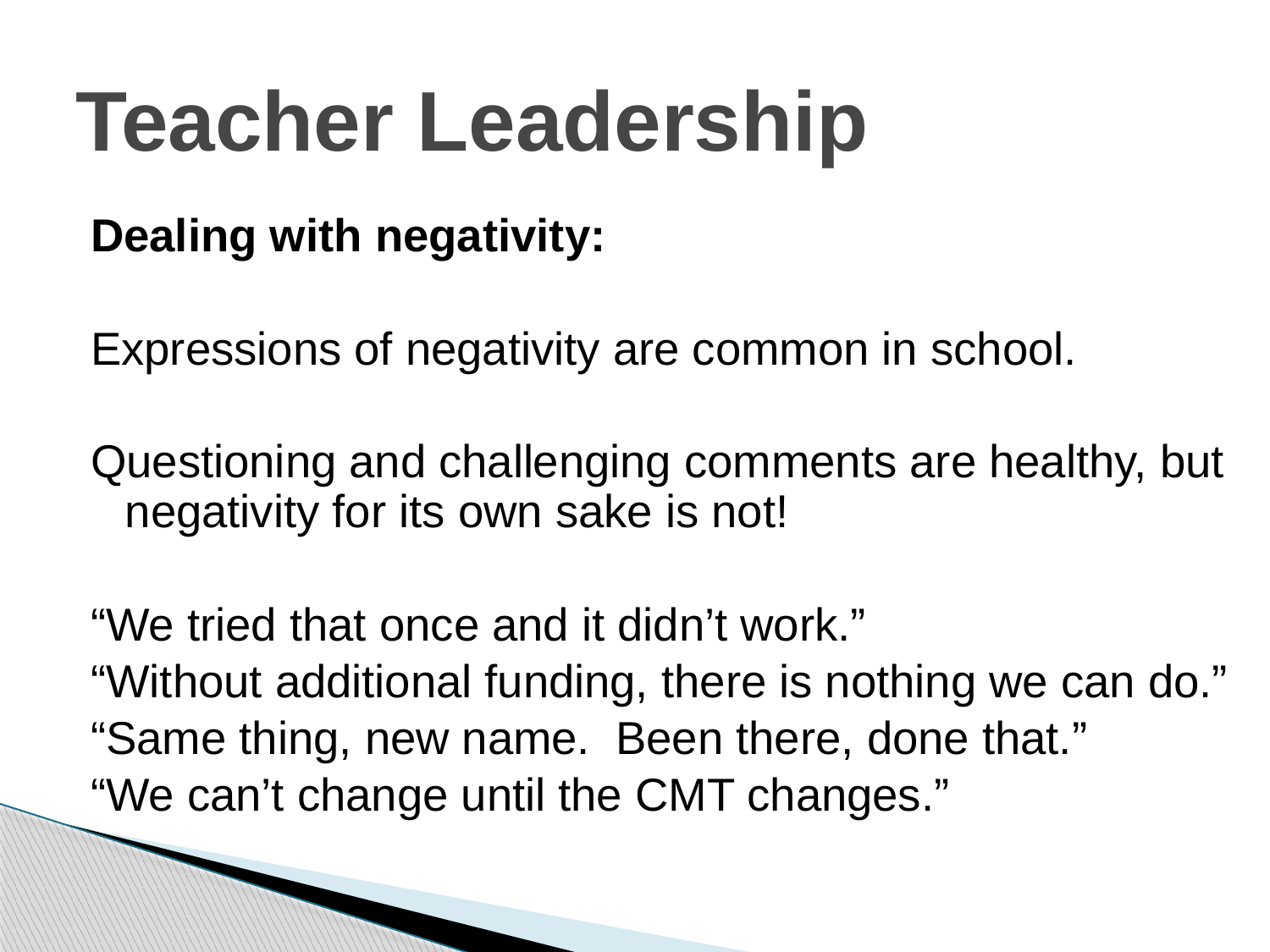

# Teacher Leadership
Dealing with negativity:

Expressions of negativity are common in school.

Questioning and challenging comments are healthy, but negativity for its own sake is not!

“We tried that once and it didn’t work.”
“Without additional funding, there is nothing we can do.”
“Same thing, new name.  Been there, done that.”
“We can’t change until the CMT changes.”